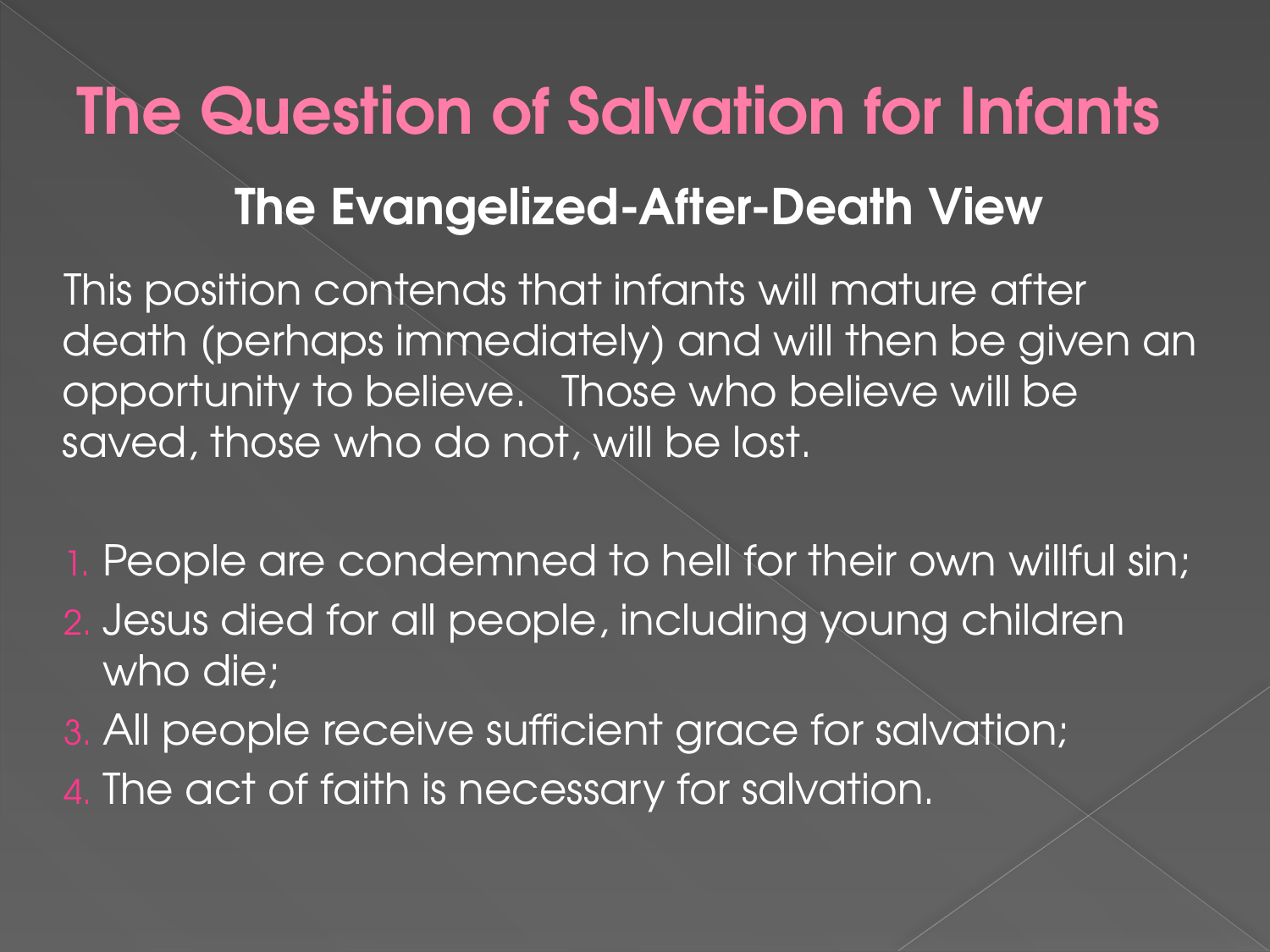

# The Question of Salvation for Infants
The Evangelized-After-Death View

This position contends that infants will mature after death (perhaps immediately) and will then be given an opportunity to believe.   Those who believe will be saved, those who do not, will be lost.

People are condemned to hell for their own willful sin;
Jesus died for all people, including young children who die;
All people receive sufficient grace for salvation;
The act of faith is necessary for salvation.